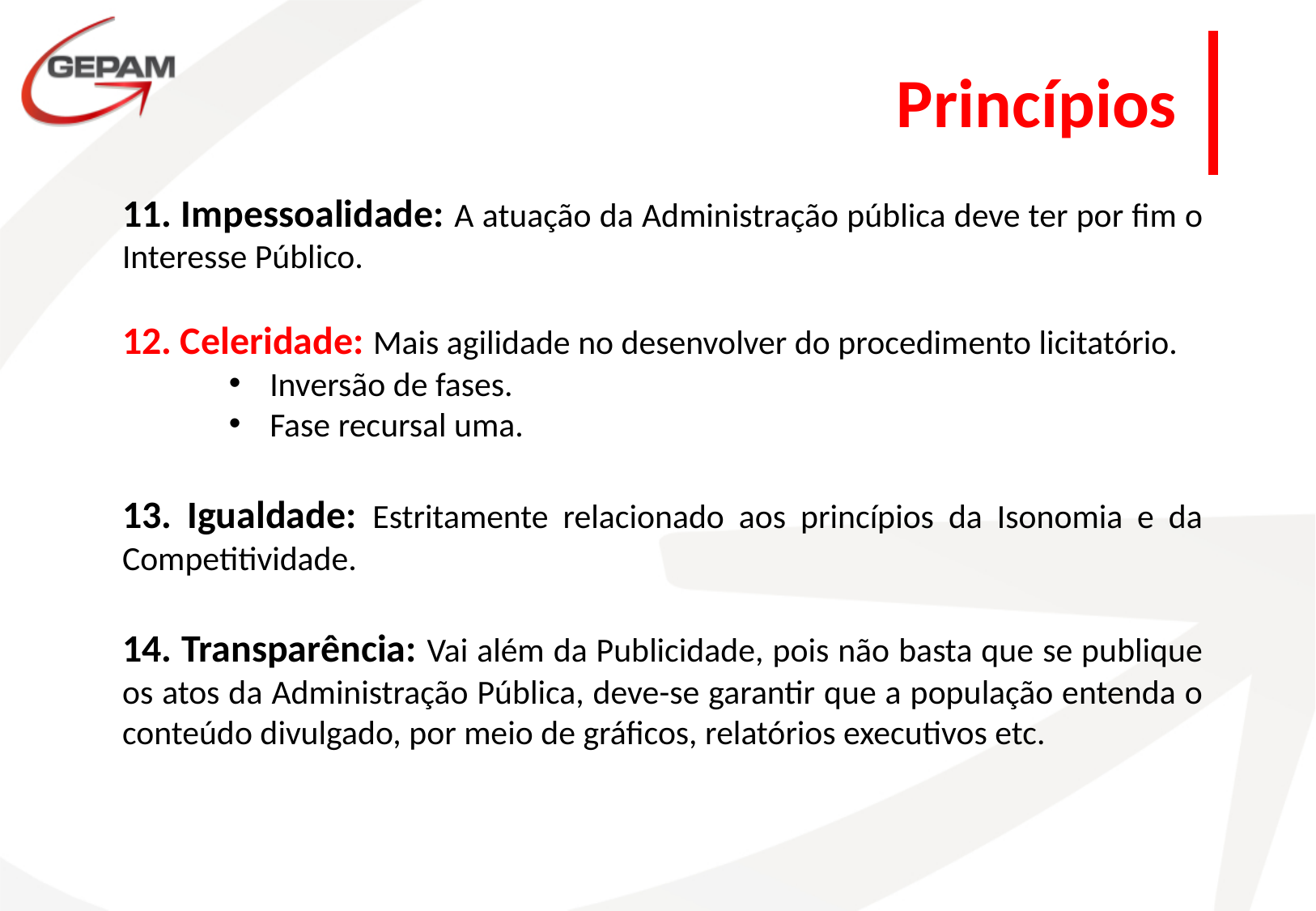

Princípios
11. Impessoalidade: A atuação da Administração pública deve ter por fim o Interesse Público.

12. Celeridade: Mais agilidade no desenvolver do procedimento licitatório.
Inversão de fases.
Fase recursal uma.

13. Igualdade: Estritamente relacionado aos princípios da Isonomia e da Competitividade.

14. Transparência: Vai além da Publicidade, pois não basta que se publique os atos da Administração Pública, deve-se garantir que a população entenda o conteúdo divulgado, por meio de gráficos, relatórios executivos etc.